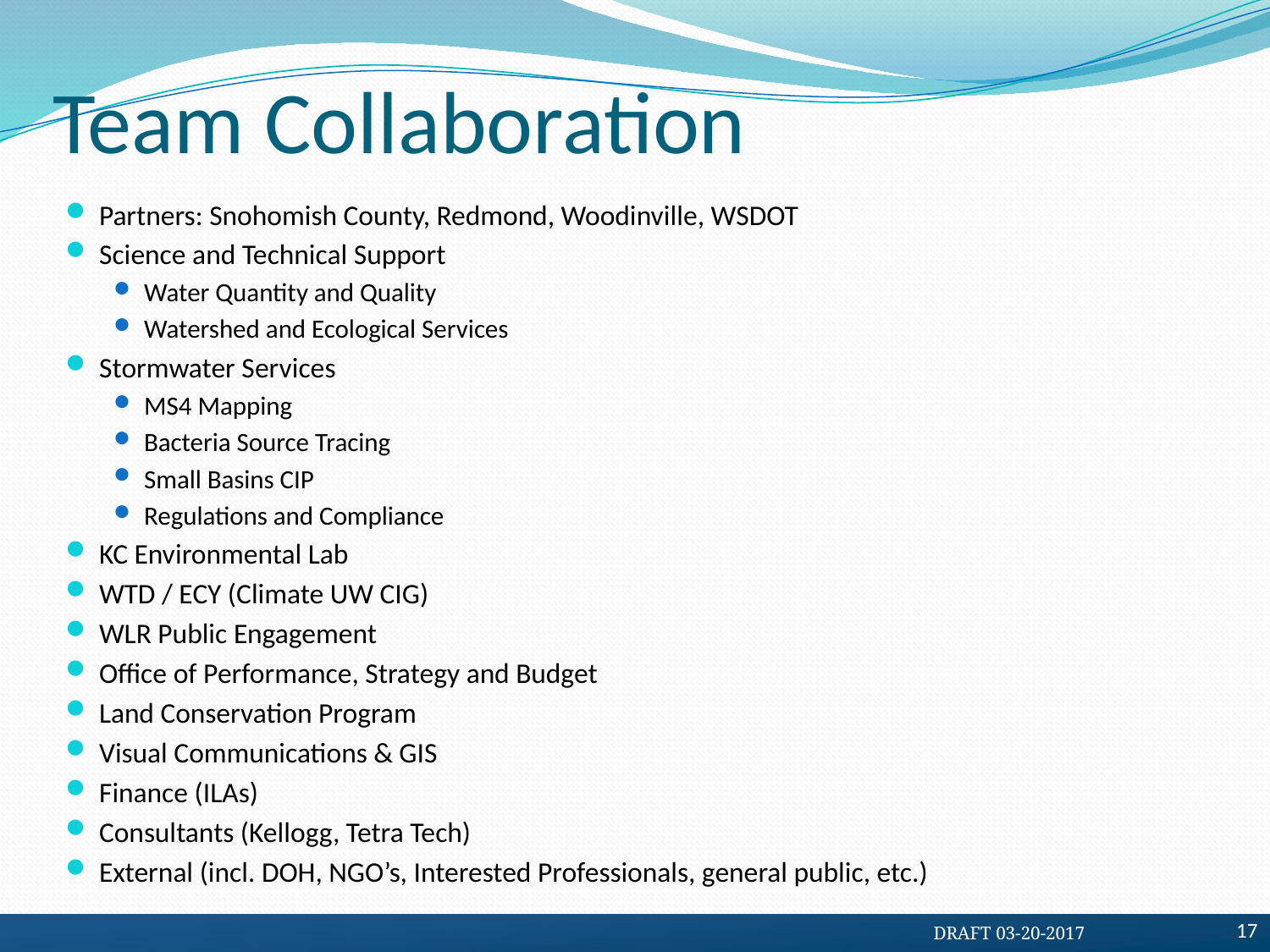

# Team Collaboration
Partners: Snohomish County, Redmond, Woodinville, WSDOT
Science and Technical Support
Water Quantity and Quality
Watershed and Ecological Services
Stormwater Services
MS4 Mapping
Bacteria Source Tracing
Small Basins CIP
Regulations and Compliance
KC Environmental Lab
WTD / ECY (Climate UW CIG)
WLR Public Engagement
Office of Performance, Strategy and Budget
Land Conservation Program
Visual Communications & GIS
Finance (ILAs)
Consultants (Kellogg, Tetra Tech)
External (incl. DOH, NGO’s, Interested Professionals, general public, etc.)

17
DRAFT 03-20-2017